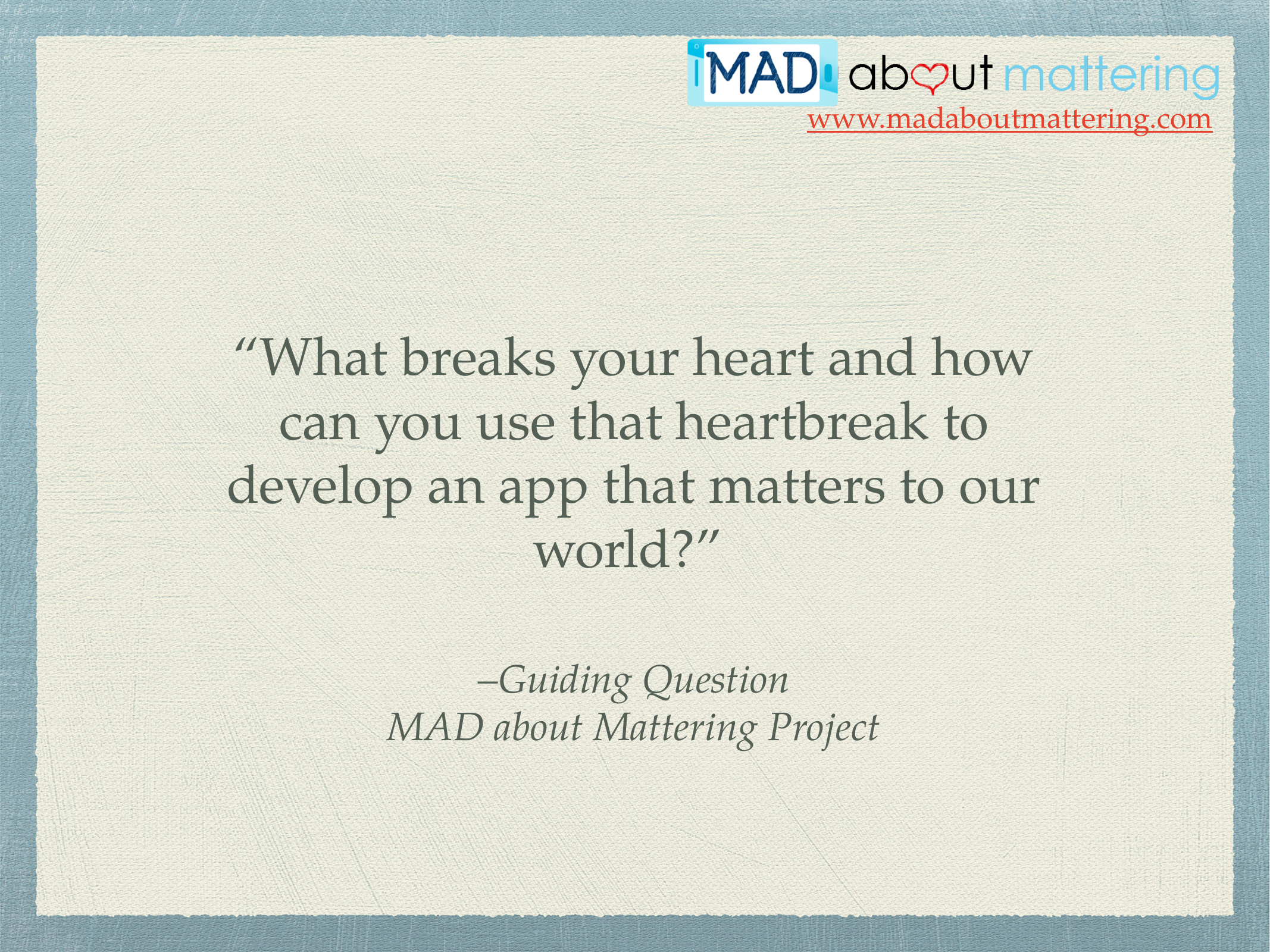

“What breaks your heart and how can you use that heartbreak to develop an app that matters to our world?”
–Guiding Question
MAD about Mattering Project